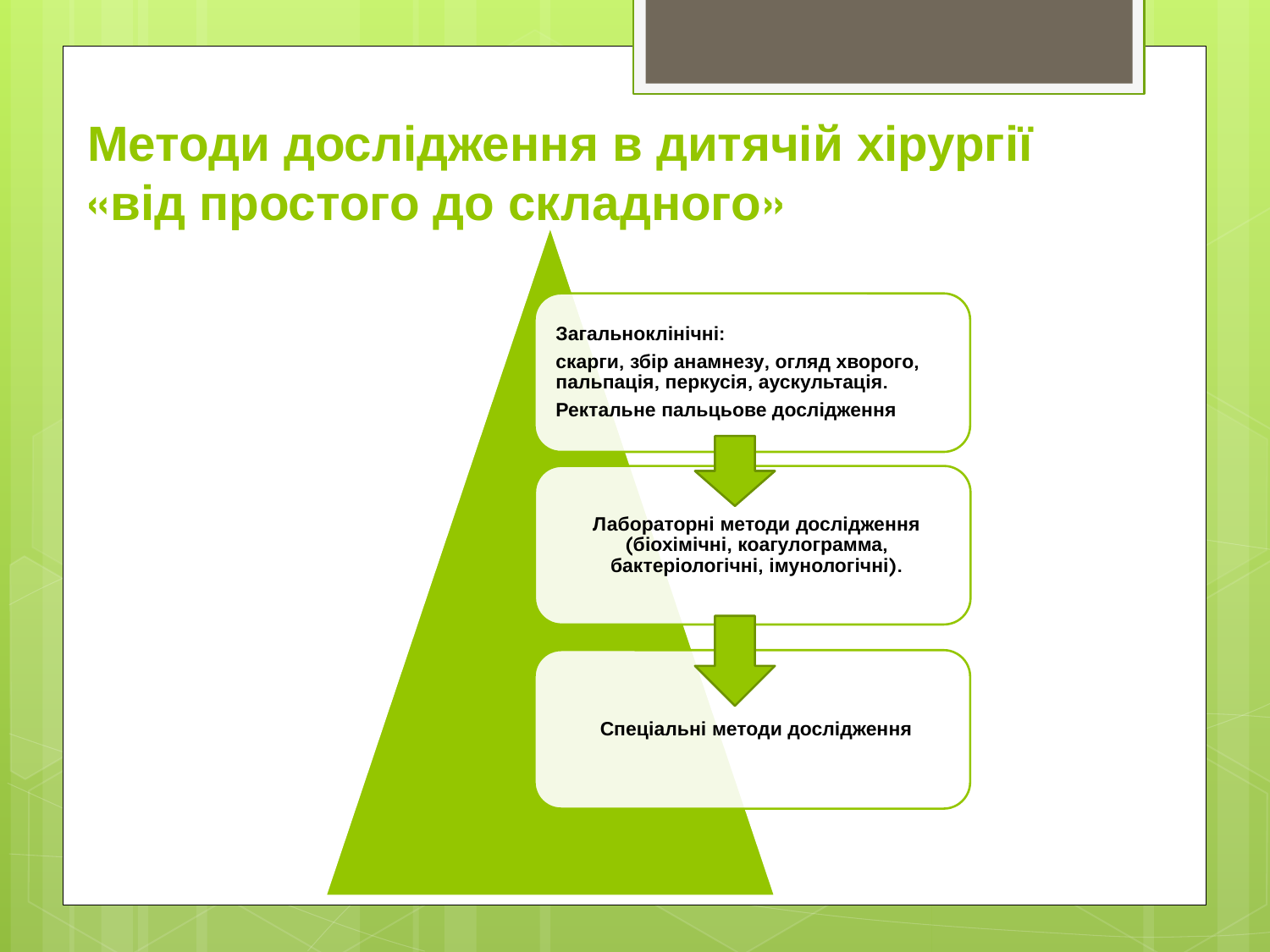

# Методи дослідження в дитячій хірургії «від простого до складного»
Загальноклінічні:
скарги, збір анамнезу, огляд хворого, пальпація, перкусія, аускультація.
Ректальне пальцьове дослідження
Лабораторні методи дослідження (біохімічні, коагулограмма, бактеріологічні, імунологічні).
Спеціальні методи дослідження